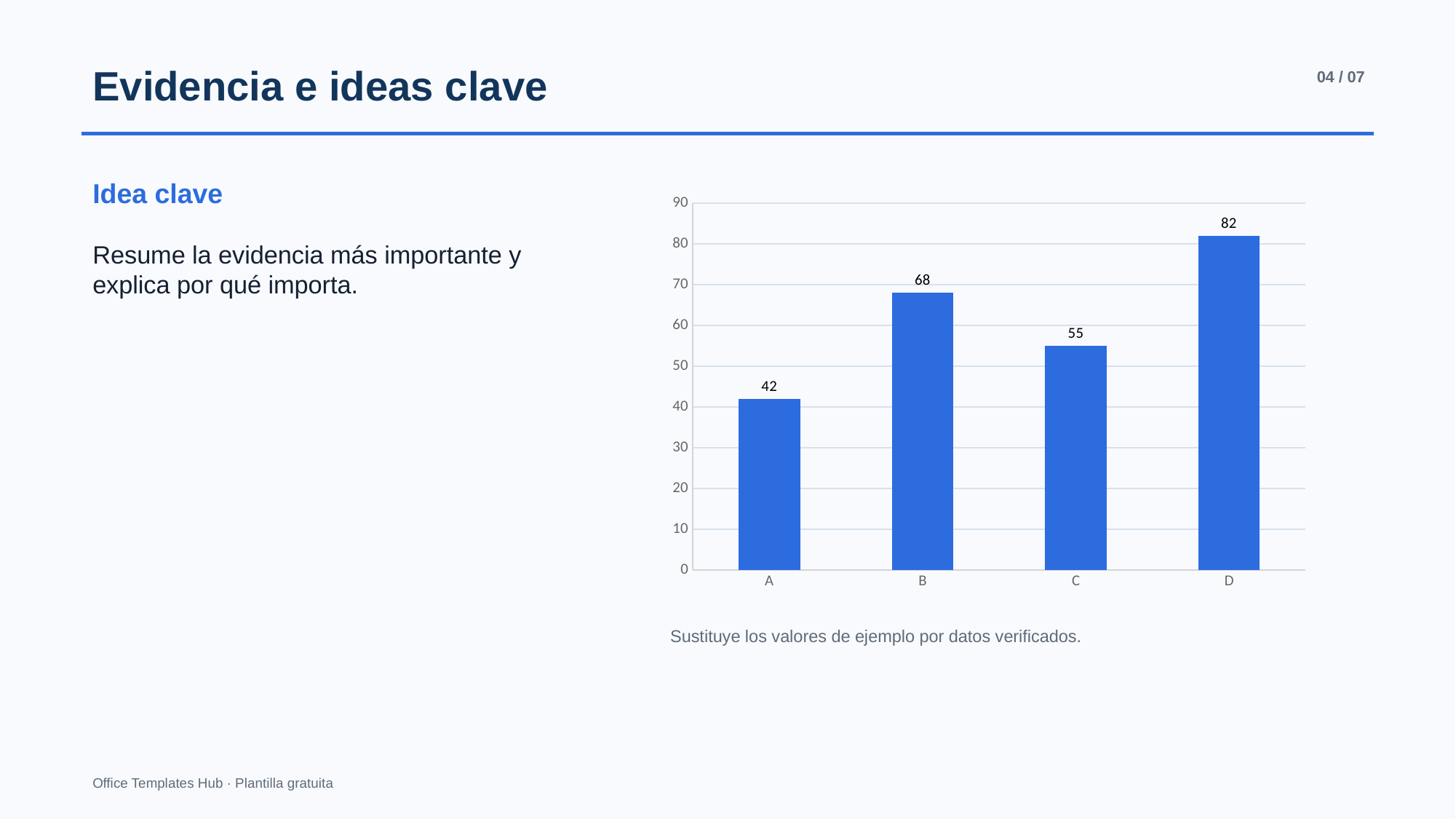

Evidencia e ideas clave
04 / 07

Idea clave

### Chart

| Category |  |
|---|---|
| A | 42.0 |
| B | 68.0 |
| C | 55.0 |
| D | 82.0 |
Resume la evidencia más importante y explica por qué importa.
Sustituye los valores de ejemplo por datos verificados.
Office Templates Hub · Plantilla gratuita